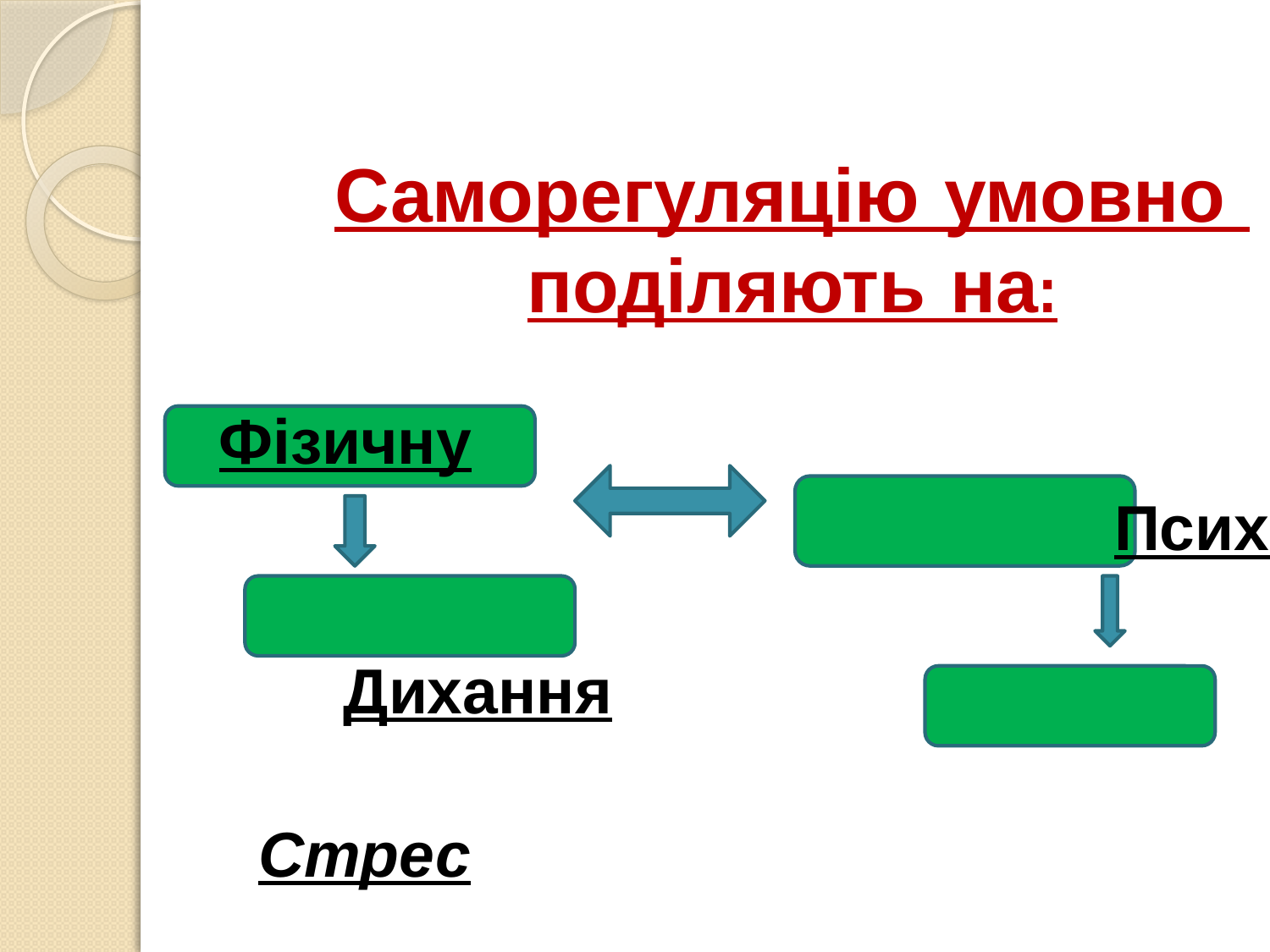

# Саморегуляцію умовно поділяють на:

Фізичну
                                               Психічну
      Дихання
                                                             Стрес